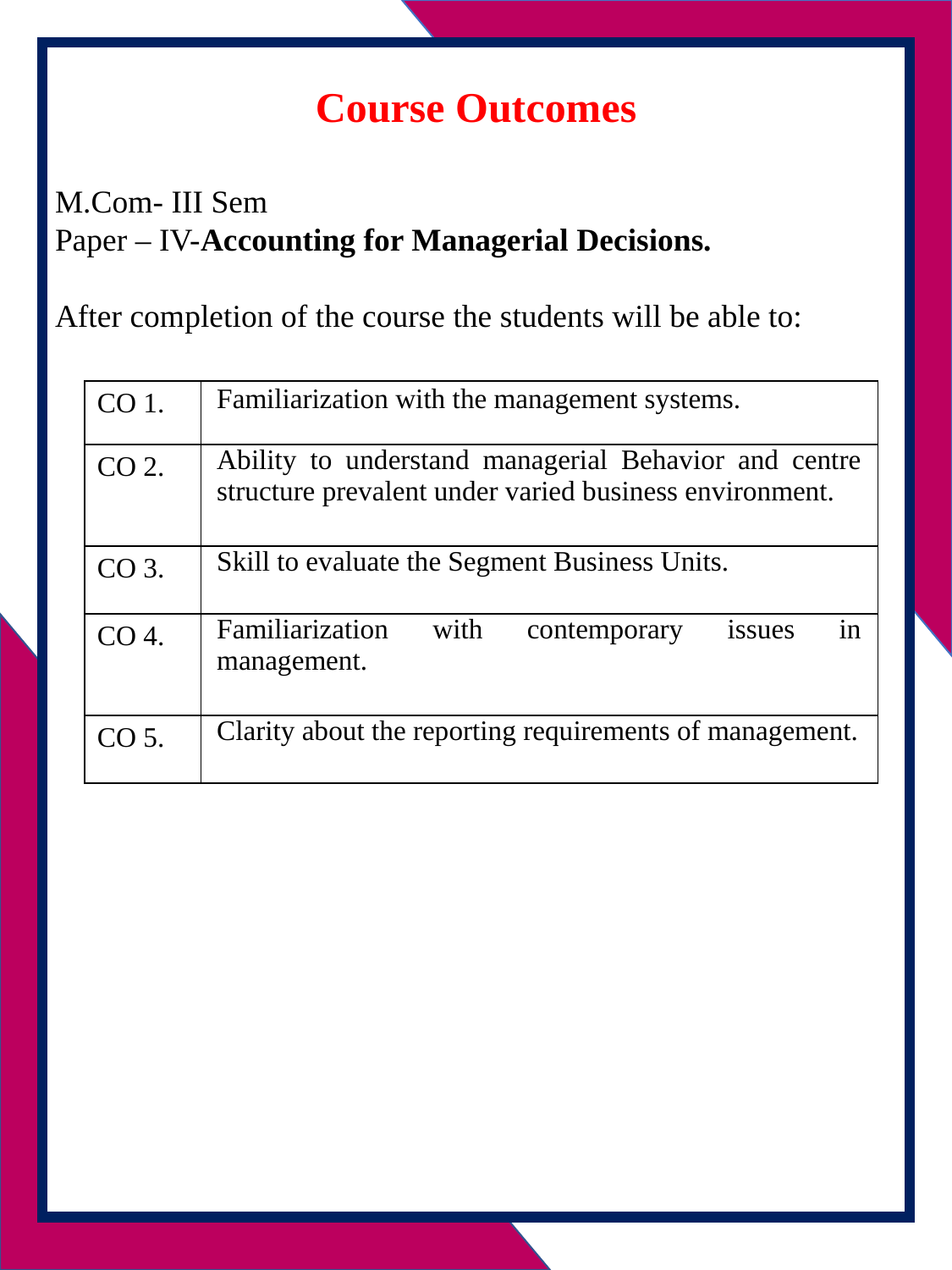

Course Outcomes

M.Com- III Sem
Paper – IV-Accounting for Managerial Decisions.

After completion of the course the students will be able to:

| CO 1. | Familiarization with the management systems. |
| --- | --- |
| CO 2. | Ability to understand managerial Behavior and centre structure prevalent under varied business environment. |
| CO 3. | Skill to evaluate the Segment Business Units. |
| CO 4. | Familiarization with contemporary issues in management. |
| CO 5. | Clarity about the reporting requirements of management. |